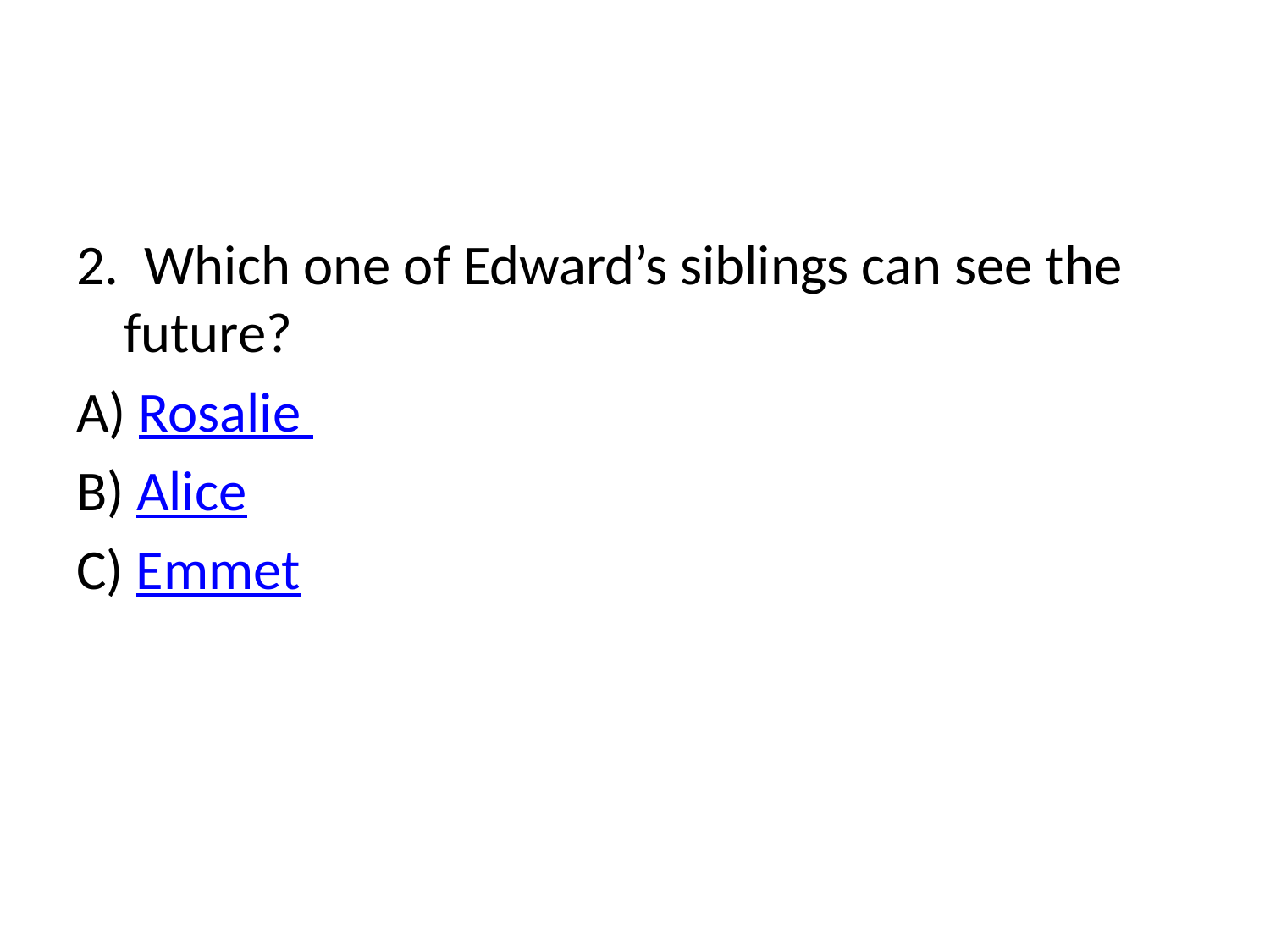

#
2.  Which one of Edward’s siblings can see the future?
A) Rosalie
B) Alice
C) Emmet